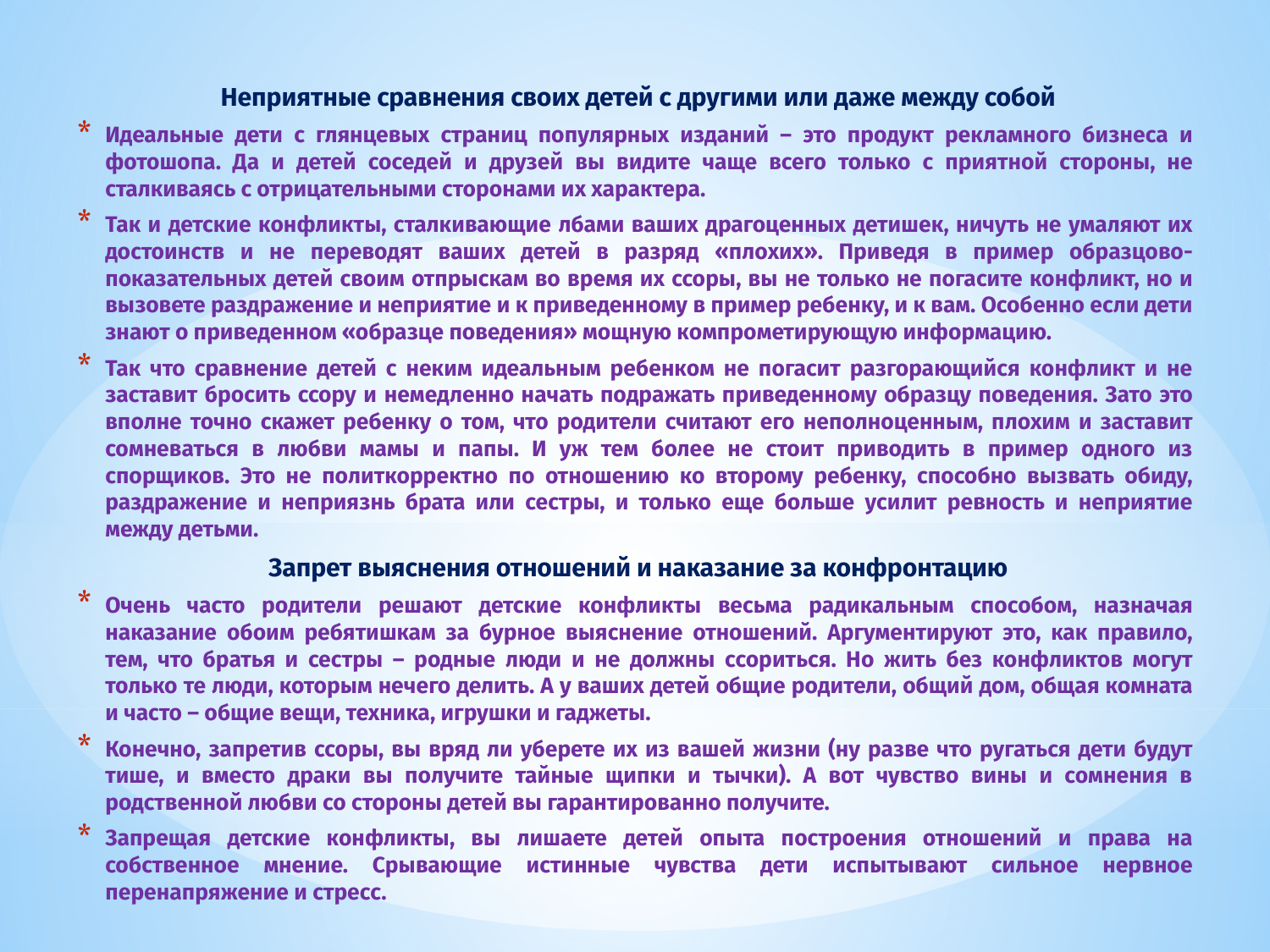

Неприятные сравнения своих детей с другими или даже между собой
Идеальные дети с глянцевых страниц популярных изданий – это продукт рекламного бизнеса и фотошопа. Да и детей соседей и друзей вы видите чаще всего только с приятной стороны, не сталкиваясь с отрицательными сторонами их характера.
Так и детские конфликты, сталкивающие лбами ваших драгоценных детишек, ничуть не умаляют их достоинств и не переводят ваших детей в разряд «плохих». Приведя в пример образцово-показательных детей своим отпрыскам во время их ссоры, вы не только не погасите конфликт, но и вызовете раздражение и неприятие и к приведенному в пример ребенку, и к вам. Особенно если дети знают о приведенном «образце поведения» мощную компрометирующую информацию.
Так что сравнение детей с неким идеальным ребенком не погасит разгорающийся конфликт и не заставит бросить ссору и немедленно начать подражать приведенному образцу поведения. Зато это вполне точно скажет ребенку о том, что родители считают его неполноценным, плохим и заставит сомневаться в любви мамы и папы. И уж тем более не стоит приводить в пример одного из спорщиков. Это не политкорректно по отношению ко второму ребенку, способно вызвать обиду, раздражение и неприязнь брата или сестры, и только еще больше усилит ревность и неприятие между детьми.
Запрет выяснения отношений и наказание за конфронтацию
Очень часто родители решают детские конфликты весьма радикальным способом, назначая наказание обоим ребятишкам за бурное выяснение отношений. Аргументируют это, как правило, тем, что братья и сестры – родные люди и не должны ссориться. Но жить без конфликтов могут только те люди, которым нечего делить. А у ваших детей общие родители, общий дом, общая комната и часто – общие вещи, техника, игрушки и гаджеты.
Конечно, запретив ссоры, вы вряд ли уберете их из вашей жизни (ну разве что ругаться дети будут тише, и вместо драки вы получите тайные щипки и тычки). А вот чувство вины и сомнения в родственной любви со стороны детей вы гарантированно получите.
Запрещая детские конфликты, вы лишаете детей опыта построения отношений и права на собственное мнение. Срывающие истинные чувства дети испытывают сильное нервное перенапряжение и стресс.